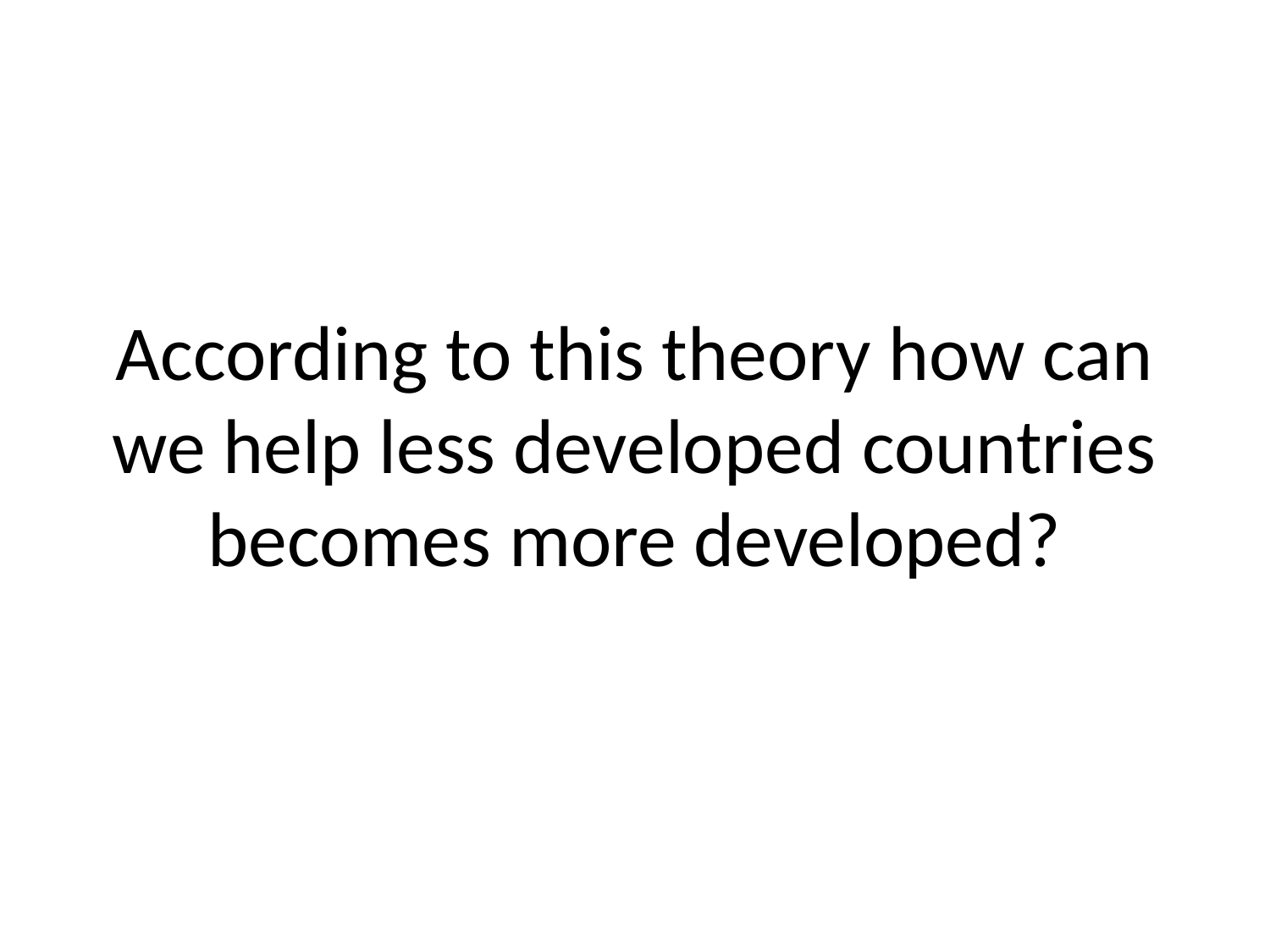

# According to this theory how can we help less developed countries becomes more developed?